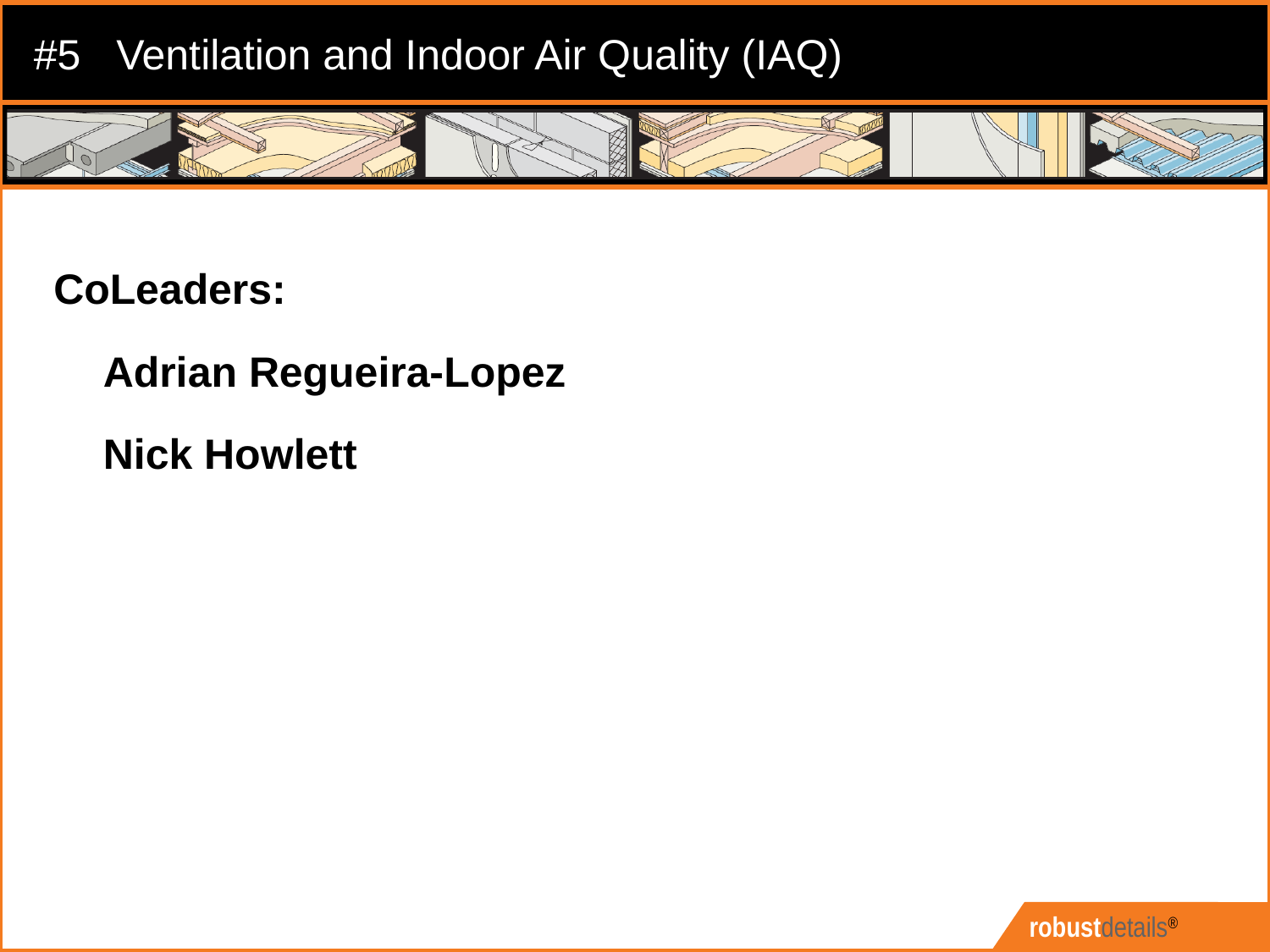

#5   Ventilation and Indoor Air Quality (IAQ)
CoLeaders:
Adrian Regueira-Lopez
Nick Howlett